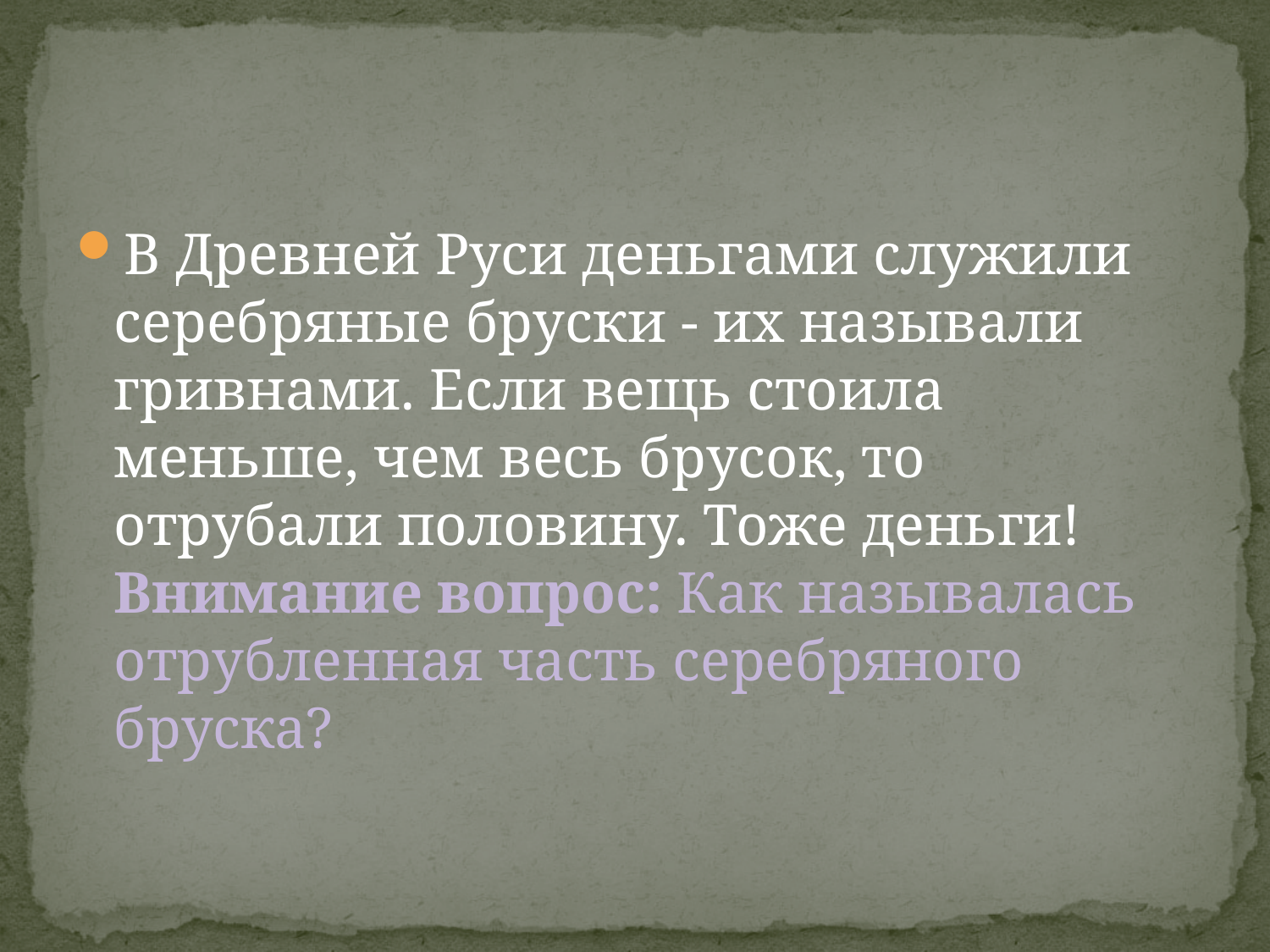

#
В Древней Руси деньгами служили серебряные бруски - их называли гривнами. Если вещь стоила меньше, чем весь брусок, то отрубали половину. Тоже деньги!
Внимание вопрос: Как называлась отрубленная часть серебряного бруска?